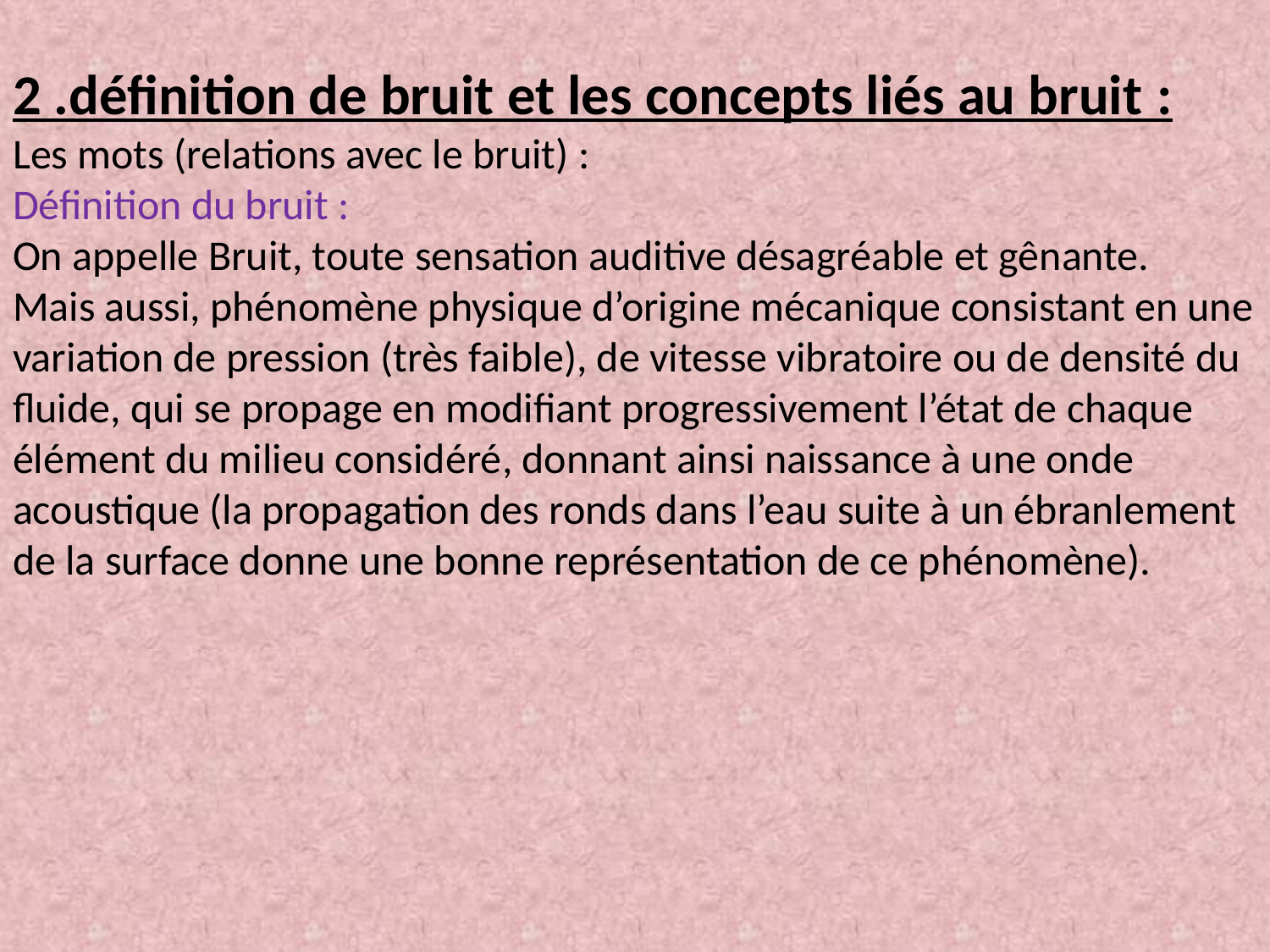

2 .définition de bruit et les concepts liés au bruit :
Les mots (relations avec le bruit) :
Définition du bruit :
On appelle Bruit, toute sensation auditive désagréable et gênante.
Mais aussi, phénomène physique d’origine mécanique consistant en une variation de pression (très faible), de vitesse vibratoire ou de densité du fluide, qui se propage en modifiant progressivement l’état de chaque élément du milieu considéré, donnant ainsi naissance à une onde acoustique (la propagation des ronds dans l’eau suite à un ébranlement de la surface donne une bonne représentation de ce phénomène).